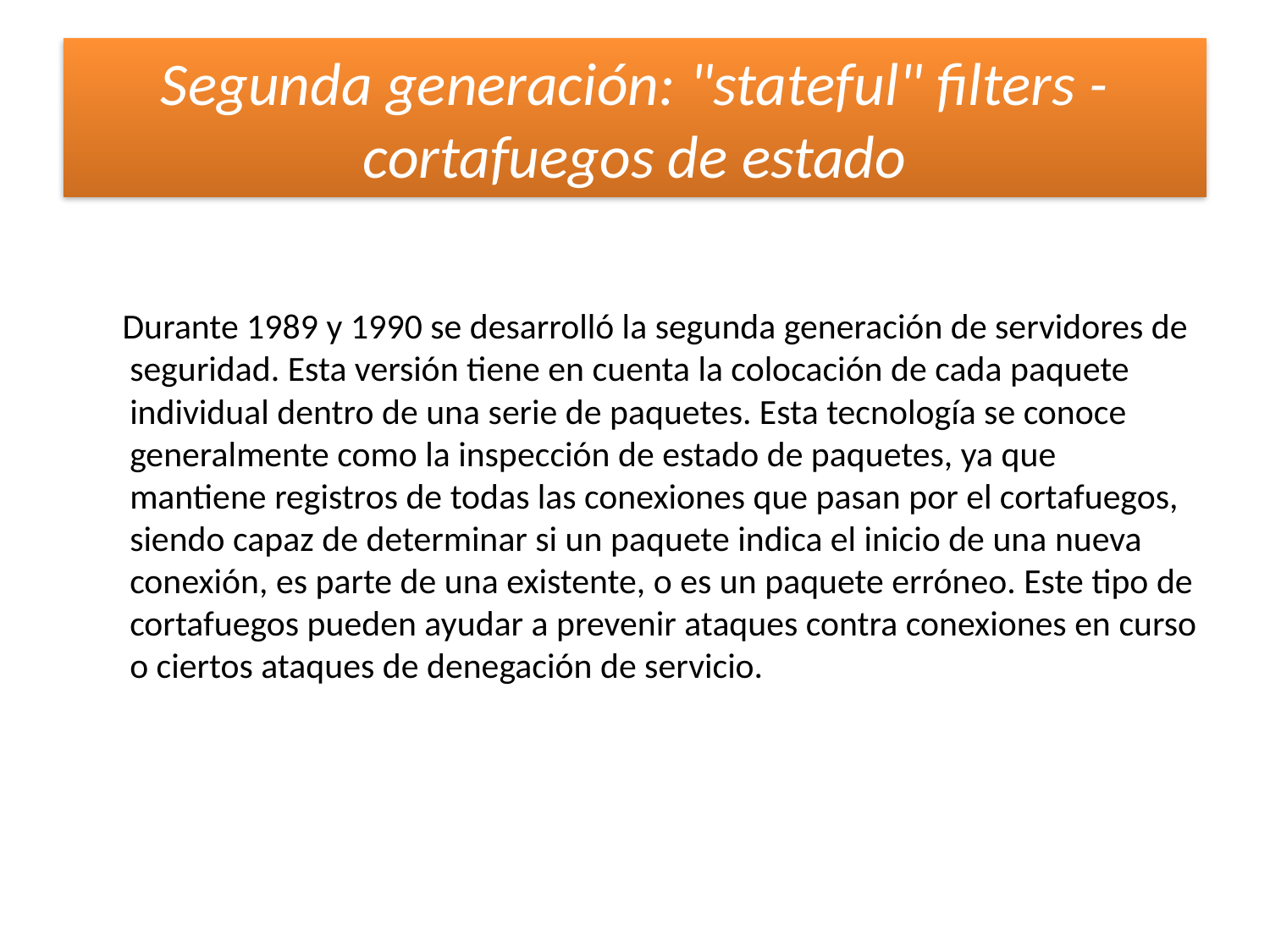

# Segunda generación: "stateful" filters - cortafuegos de estado
     Durante 1989 y 1990 se desarrolló la segunda generación de servidores de seguridad. Esta versión tiene en cuenta la colocación de cada paquete individual dentro de una serie de paquetes. Esta tecnología se conoce generalmente como la inspección de estado de paquetes, ya que mantiene registros de todas las conexiones que pasan por el cortafuegos, siendo capaz de determinar si un paquete indica el inicio de una nueva conexión, es parte de una existente, o es un paquete erróneo. Este tipo de cortafuegos pueden ayudar a prevenir ataques contra conexiones en curso o ciertos ataques de denegación de servicio.